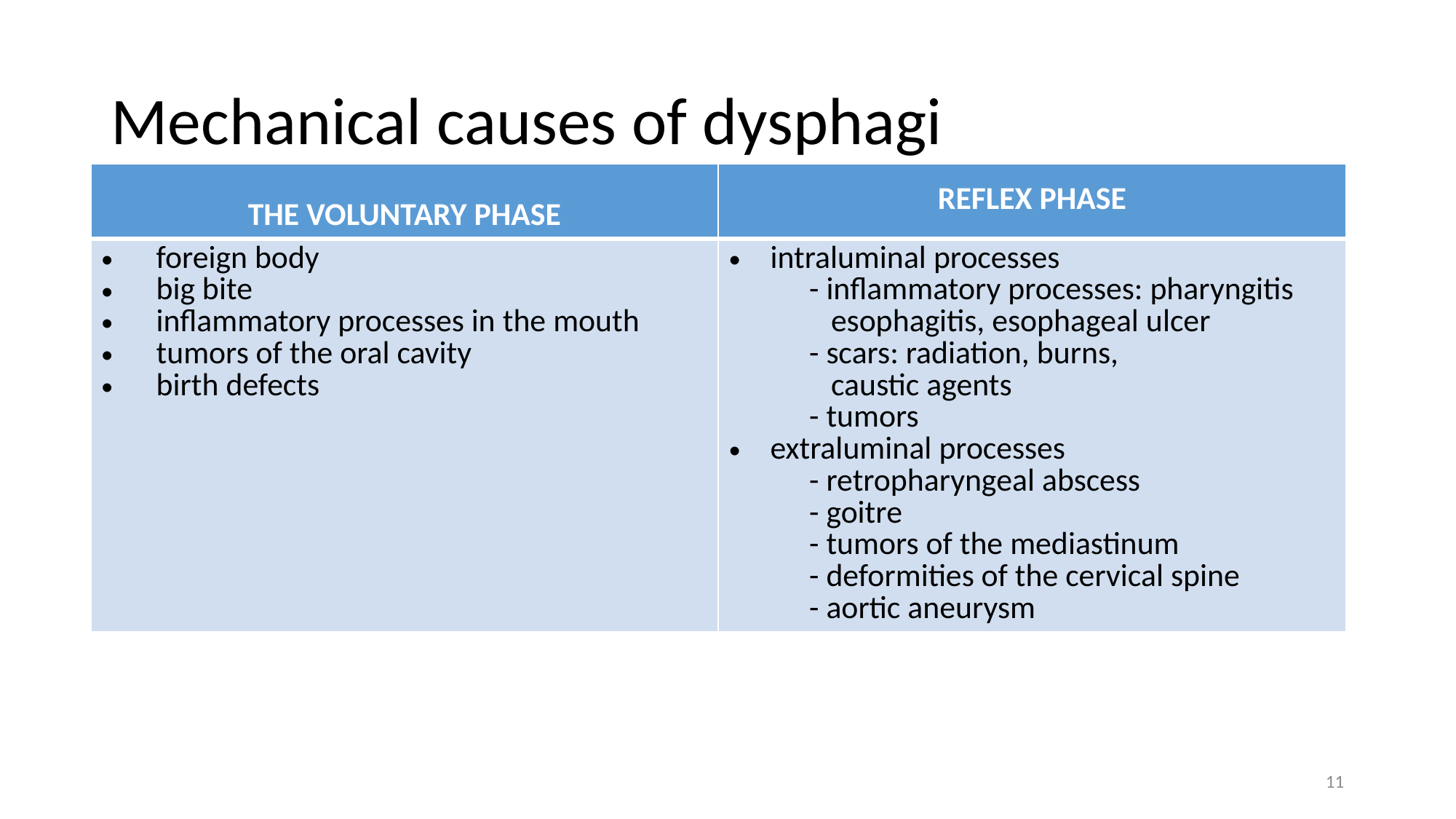

# Mechanical causes of dysphagi
| THE VOLUNTARY PHASE | REFLEX PHASE |
| --- | --- |
| foreign body big bite inflammatory processes in the mouth tumors of the oral cavity birth defects | intraluminal processes - inflammatory processes: pharyngitis esophagitis, esophageal ulcer - scars: radiation, burns, caustic agents - tumors extraluminal processes - retropharyngeal abscess - goitre - tumors of the mediastinum - deformities of the cervical spine - aortic aneurysm |
11